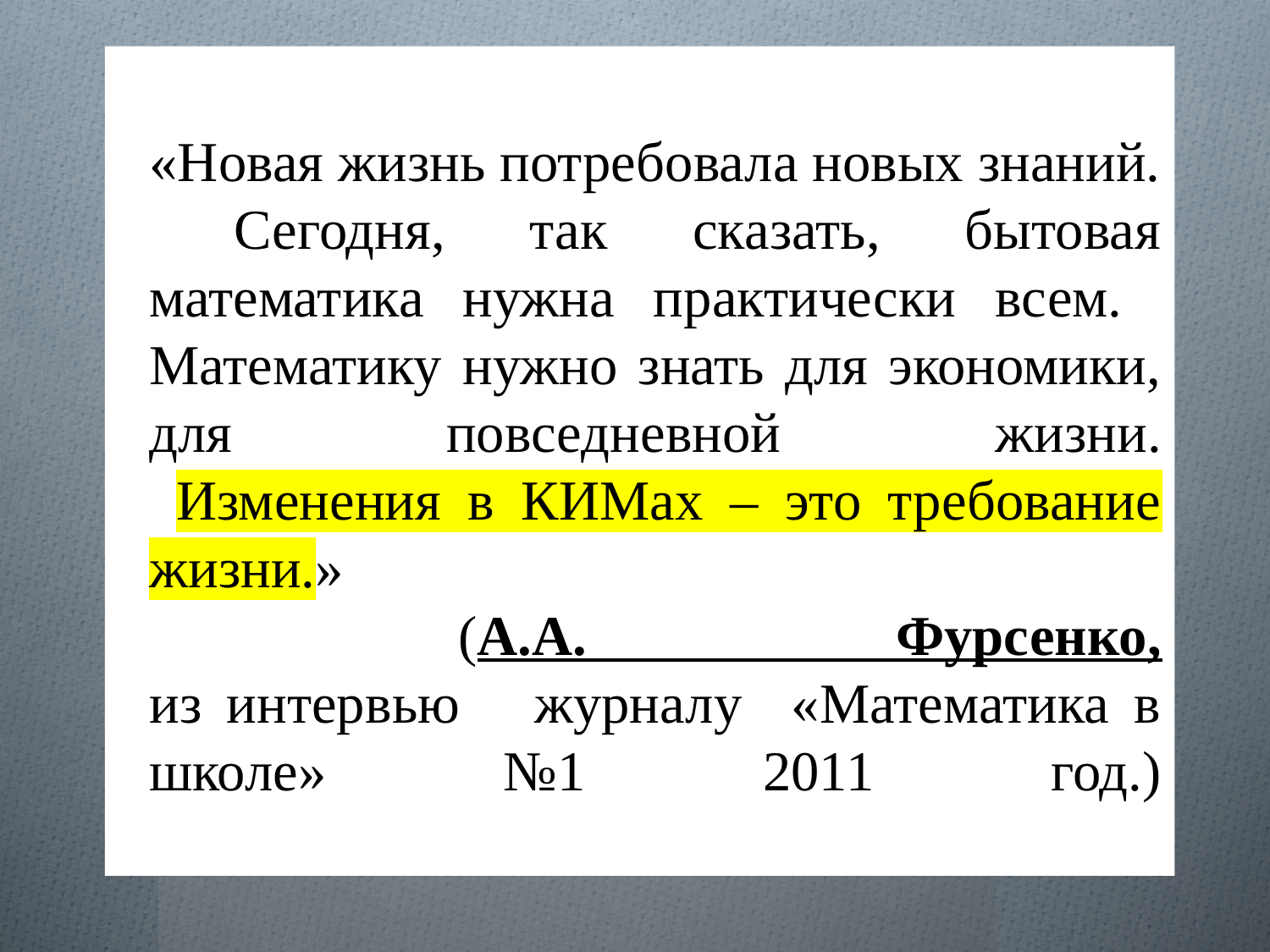

# «Новая жизнь потребовала новых знаний. Сегодня, так сказать, бытовая математика нужна практически всем. Математику нужно знать для экономики, для повседневной жизни. Изменения в КИМах – это требование жизни.» (А.А. Фурсенко, из интервью   журналу  «Математика в школе» №1 2011 год.)